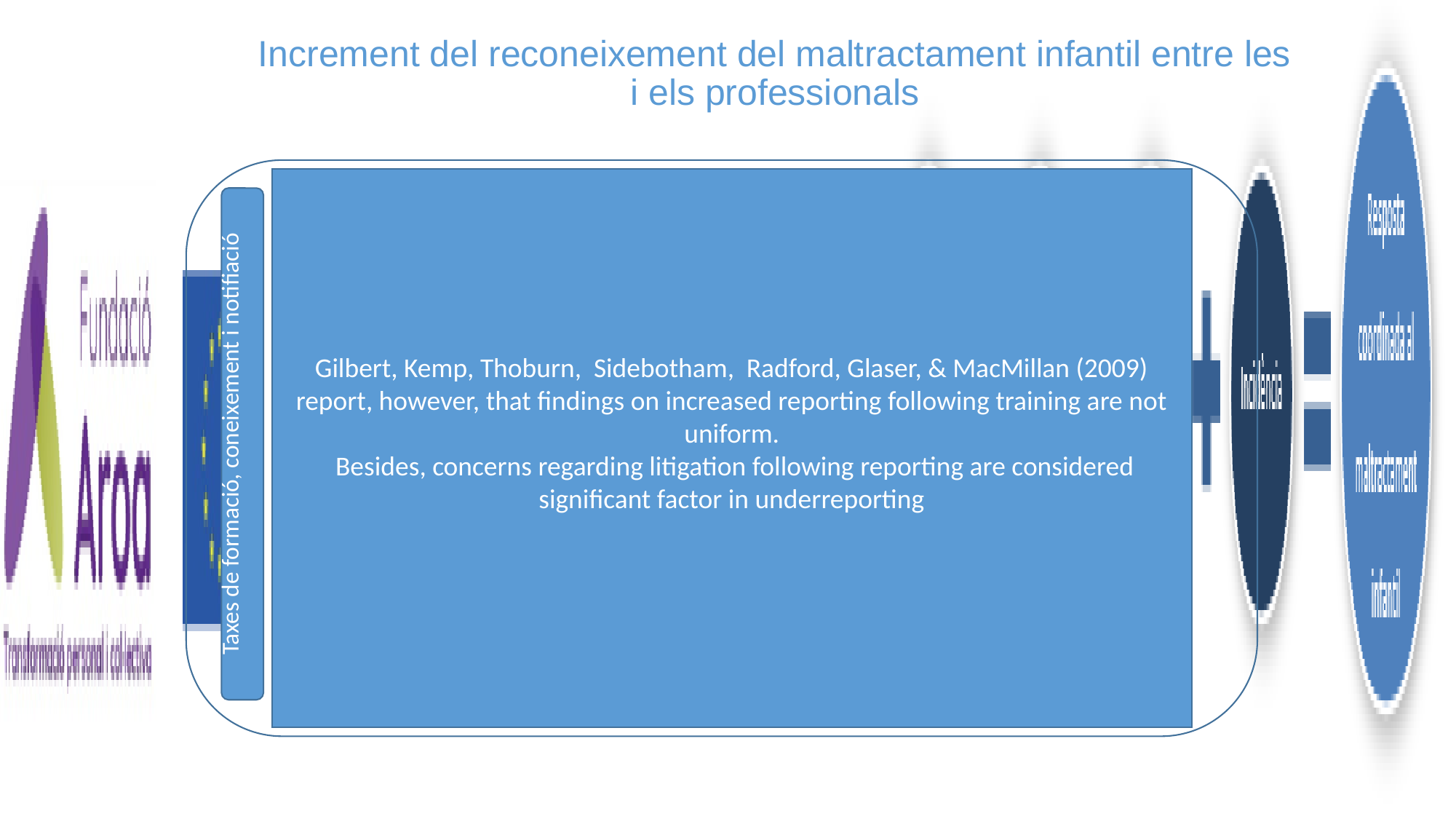

Increment del reconeixement del maltractament infantil entre les i els professionals

Gilbert, Kemp, Thoburn,  Sidebotham,  Radford, Glaser, & MacMillan (2009) report, however, that findings on increased reporting following training are not uniform.
 Besides, concerns regarding litigation following reporting are considered significant factor in underreporting

Taxes de formació, coneixement i notifiació